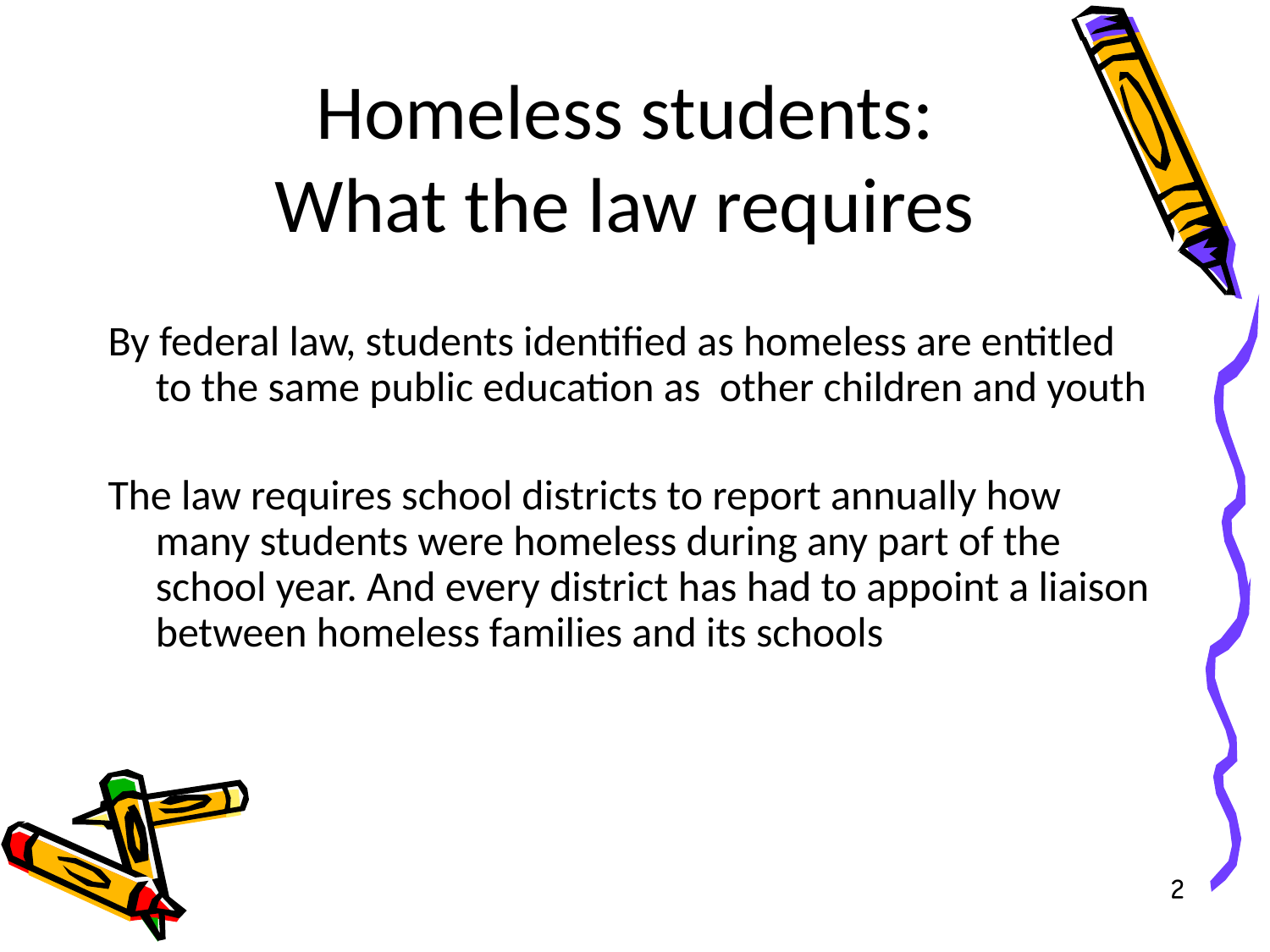

# Homeless students: What the law requires

By federal law, students identified as homeless are entitled to the same public education as  other children and youth

The law requires school districts to report annually how many students were homeless during any part of the school year. And every district has had to appoint a liaison between homeless families and its schools
2